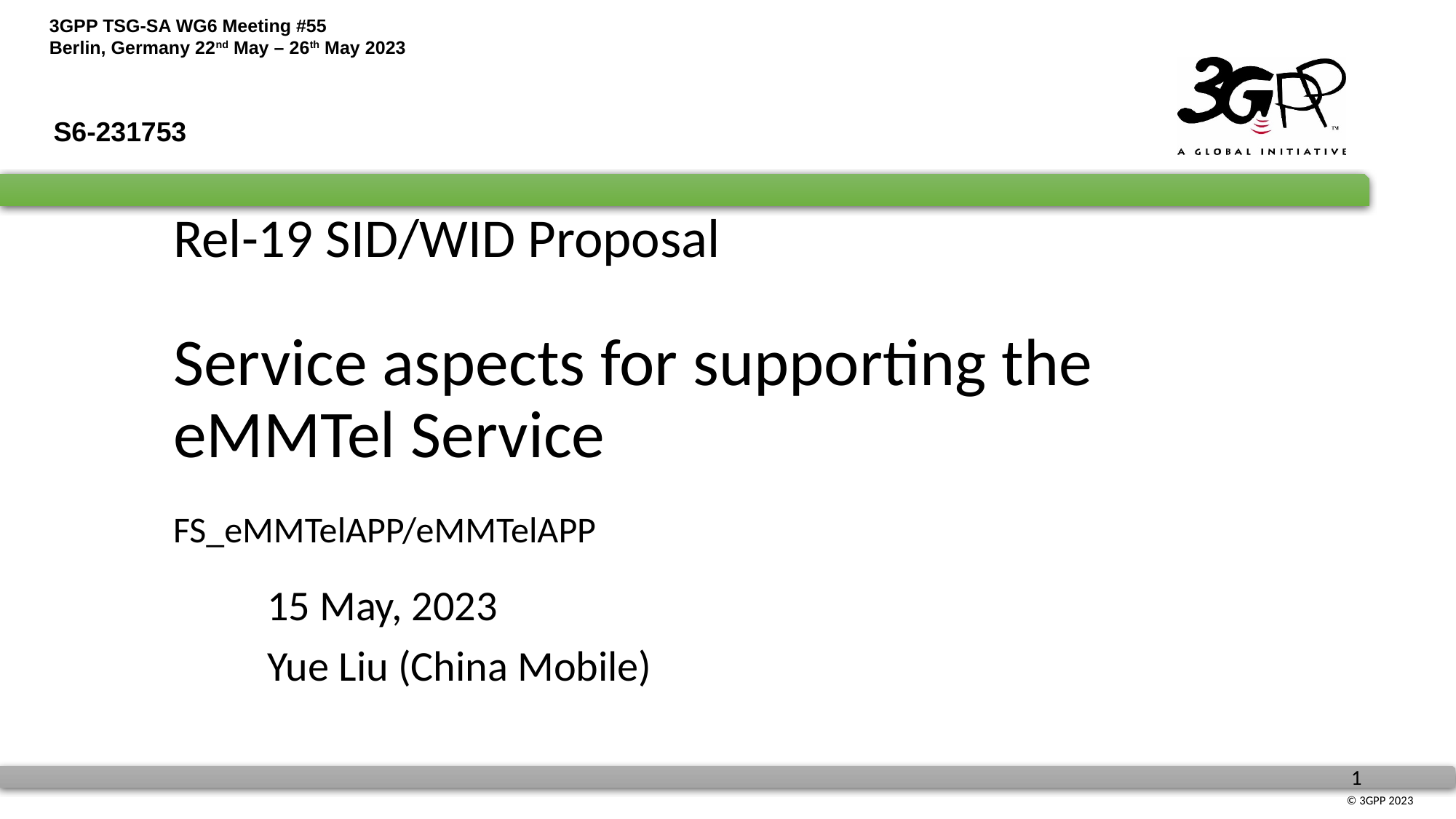

S6-231753
# Rel-19 SID/WID Proposal Service aspects for supporting the eMMTel Service FS_eMMTelAPP/eMMTelAPP
15 May, 2023
Yue Liu (China Mobile)